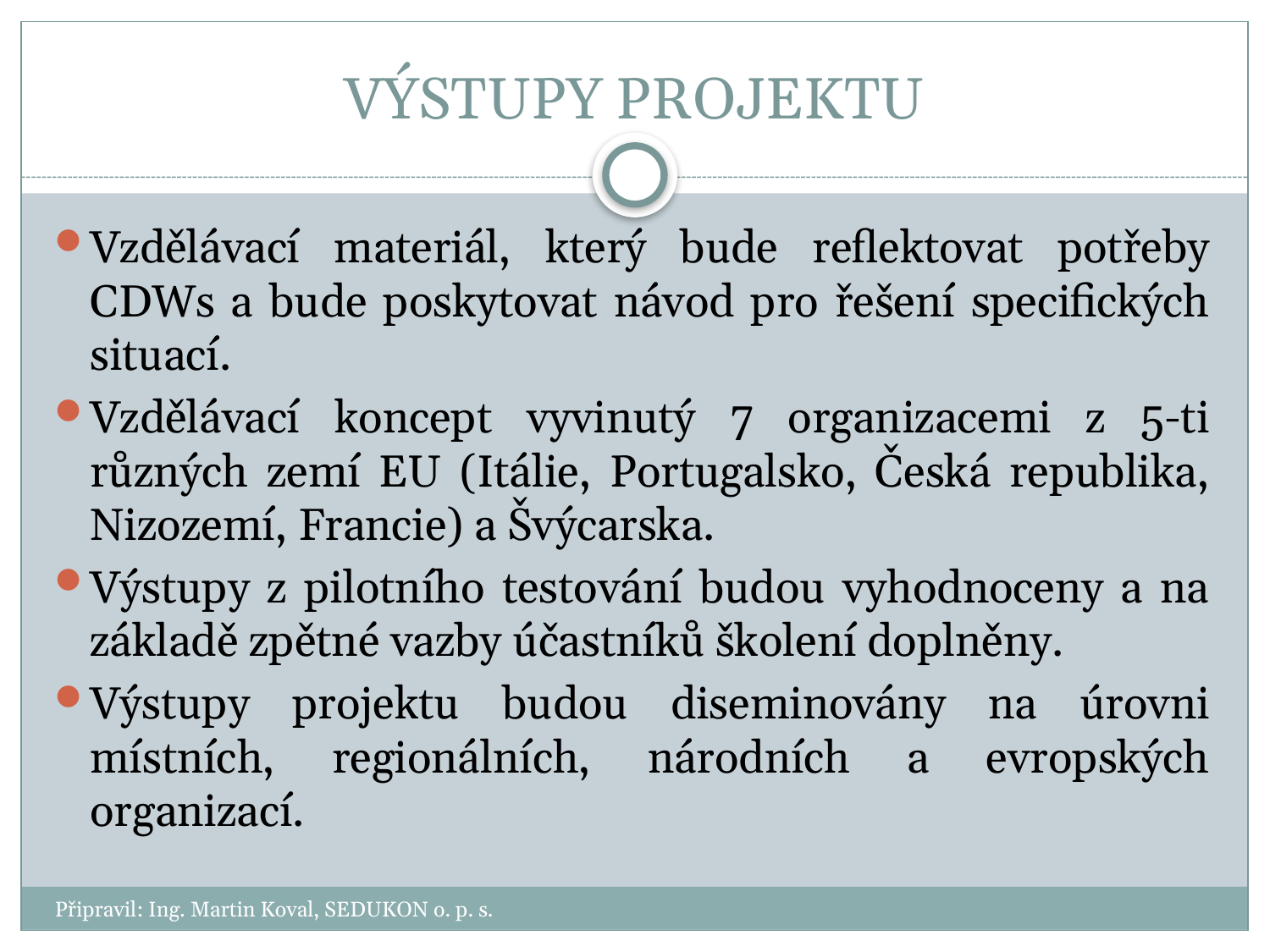

# VÝSTUPY PROJEKTU
Vzdělávací materiál, který bude reflektovat potřeby CDWs a bude poskytovat návod pro řešení specifických situací.
Vzdělávací koncept vyvinutý 7 organizacemi z 5-ti různých zemí EU (Itálie, Portugalsko, Česká republika, Nizozemí, Francie) a Švýcarska.
Výstupy z pilotního testování budou vyhodnoceny a na základě zpětné vazby účastníků školení doplněny.
Výstupy projektu budou diseminovány na úrovni místních, regionálních, národních a evropských organizací.

Připravil: Ing. Martin Koval, SEDUKON o. p. s.